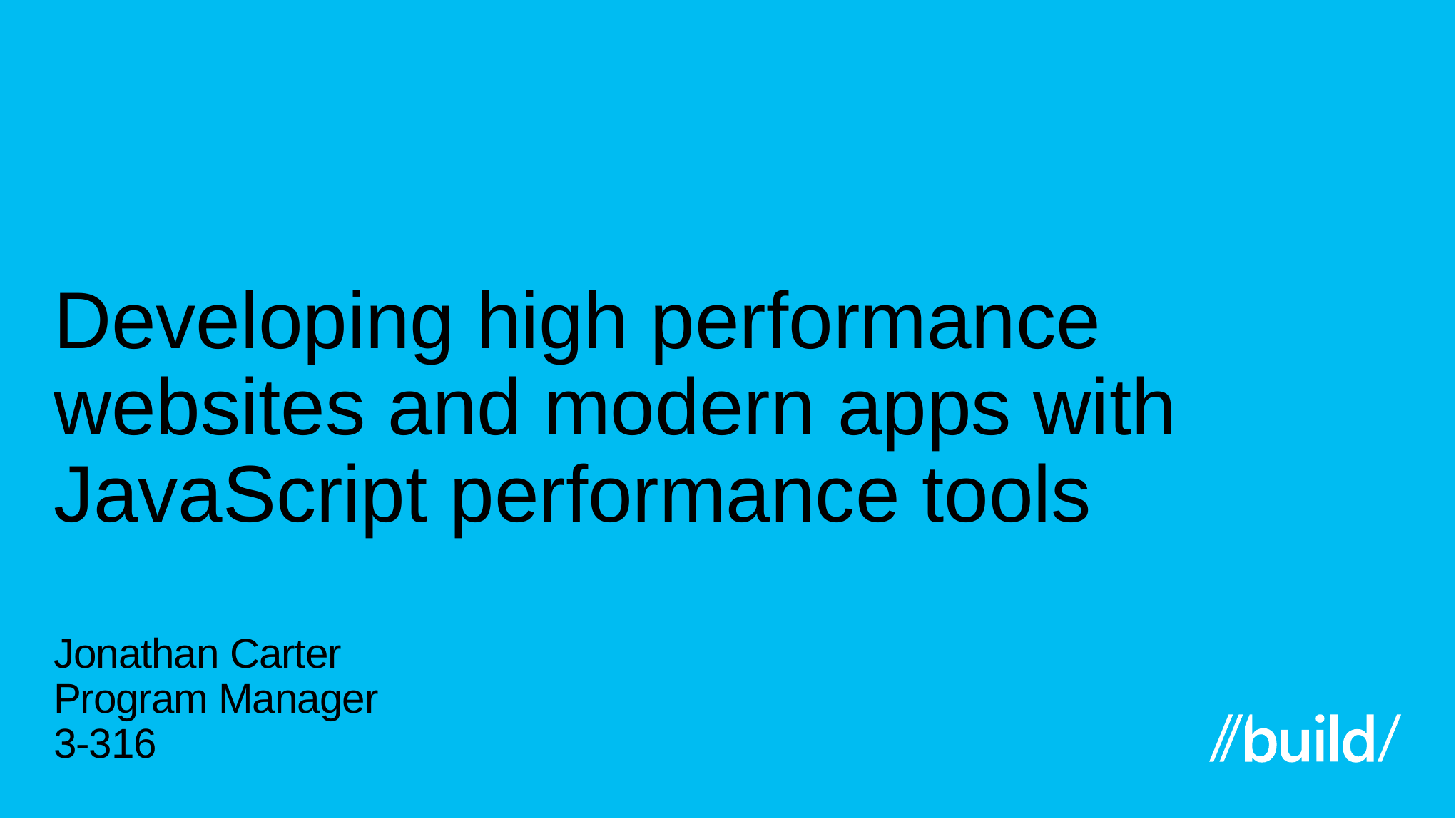

# Developing high performance websites and modern apps with JavaScript performance tools
Jonathan Carter
Program Manager
3-316